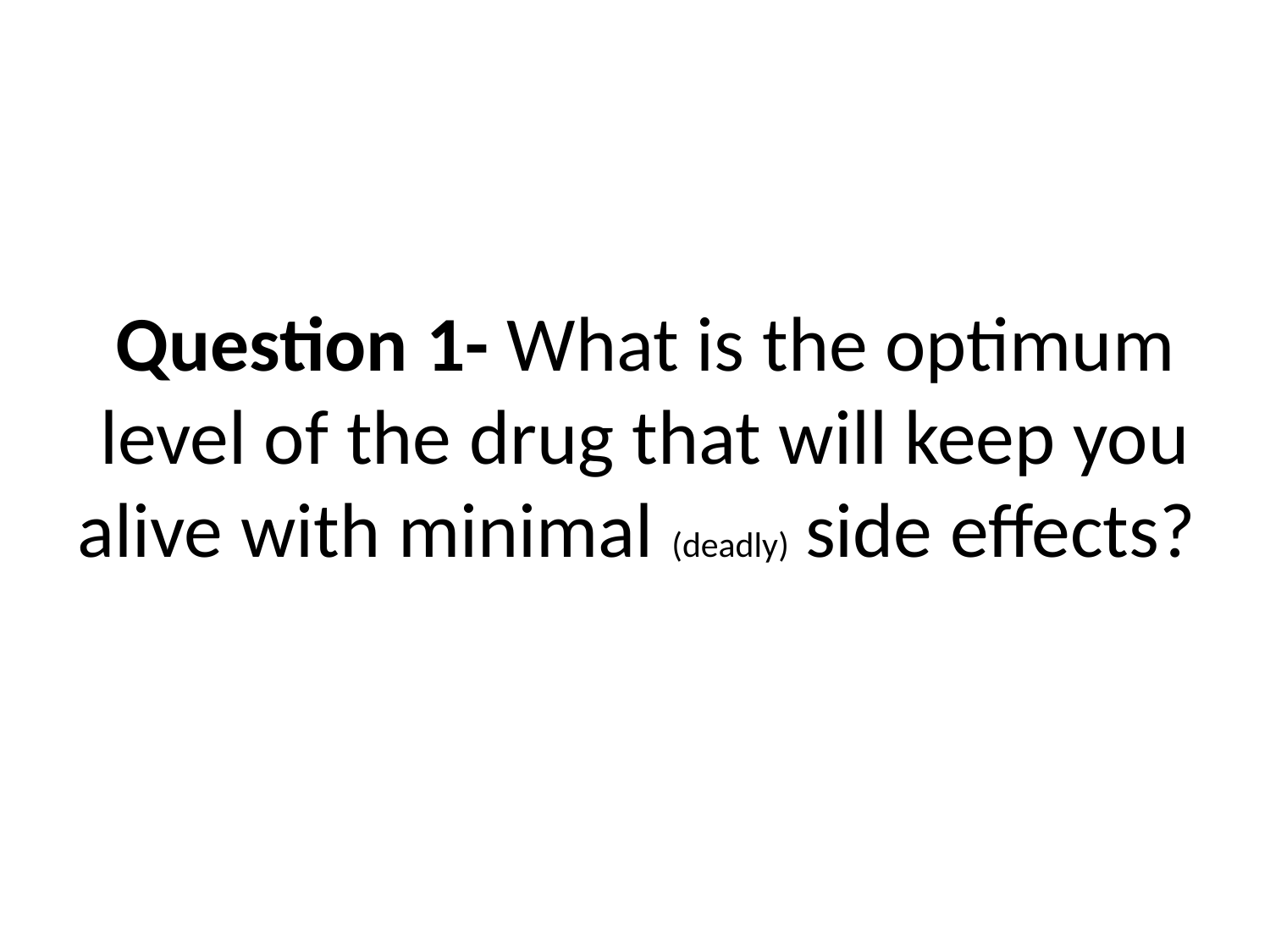

# Question 1- What is the optimum level of the drug that will keep you alive with minimal (deadly)  side effects?